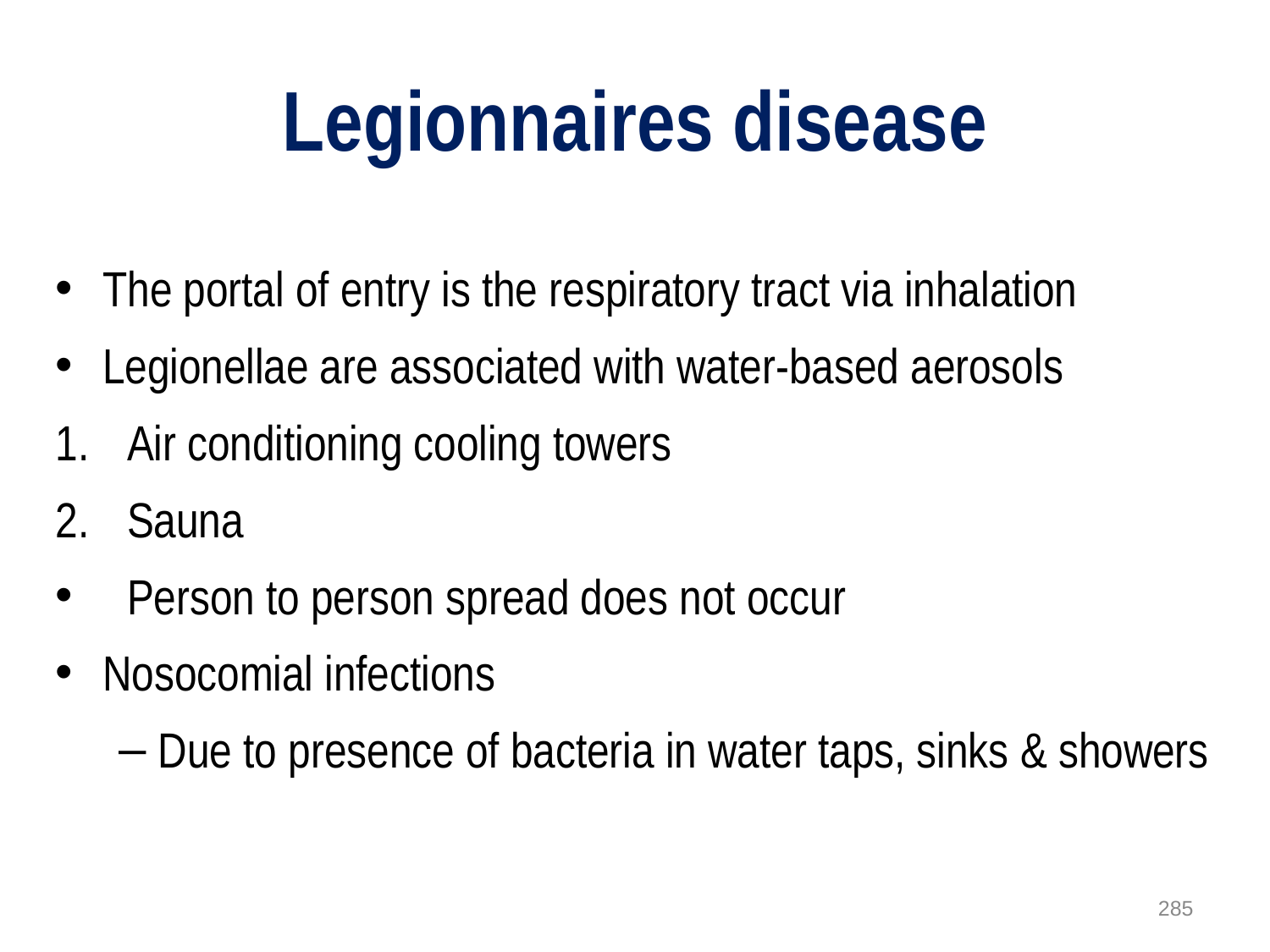

# Legionnaires disease
The portal of entry is the respiratory tract via inhalation
Legionellae are associated with water-based aerosols
Air conditioning cooling towers
Sauna
Person to person spread does not occur
Nosocomial infections
Due to presence of bacteria in water taps, sinks & showers

285